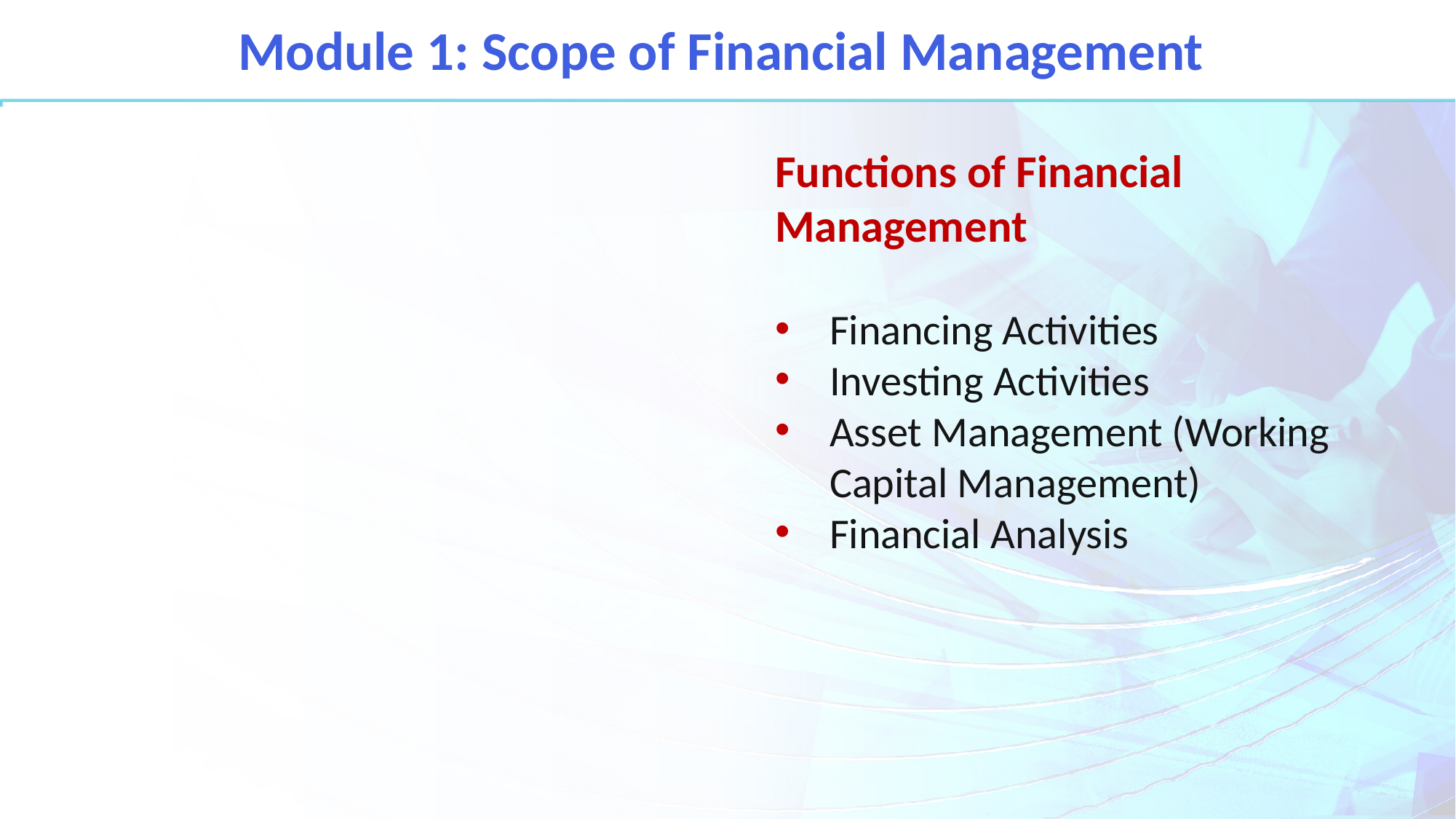

Module 1: Scope of Financial Management
Functions of Financial Management

Financing Activities
Investing Activities
Asset Management (Working Capital Management)
Financial Analysis